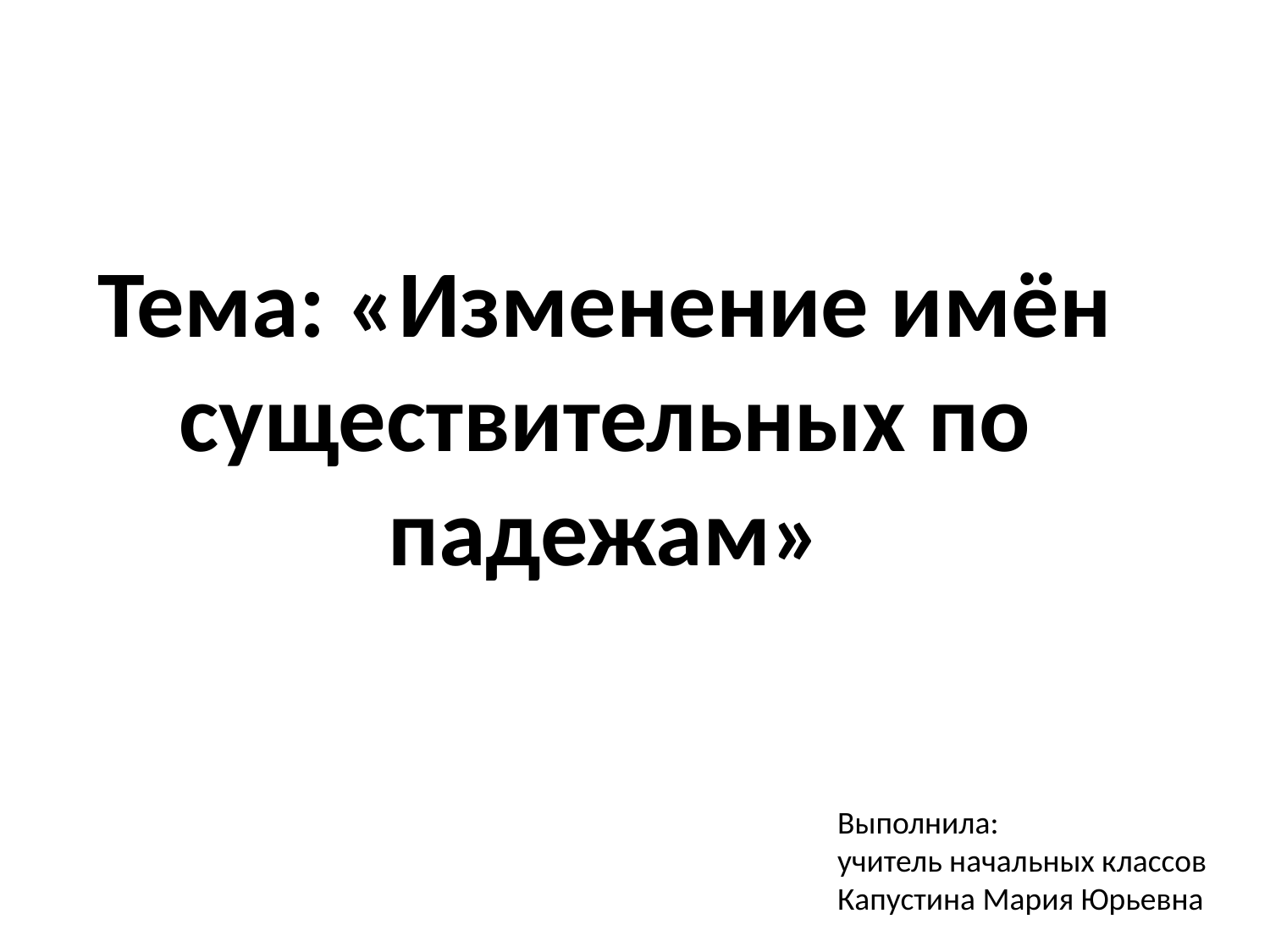

Тема: «Изменение имён существительных по падежам»

Выполнила:
учитель начальных классов Капустина Мария Юрьевна